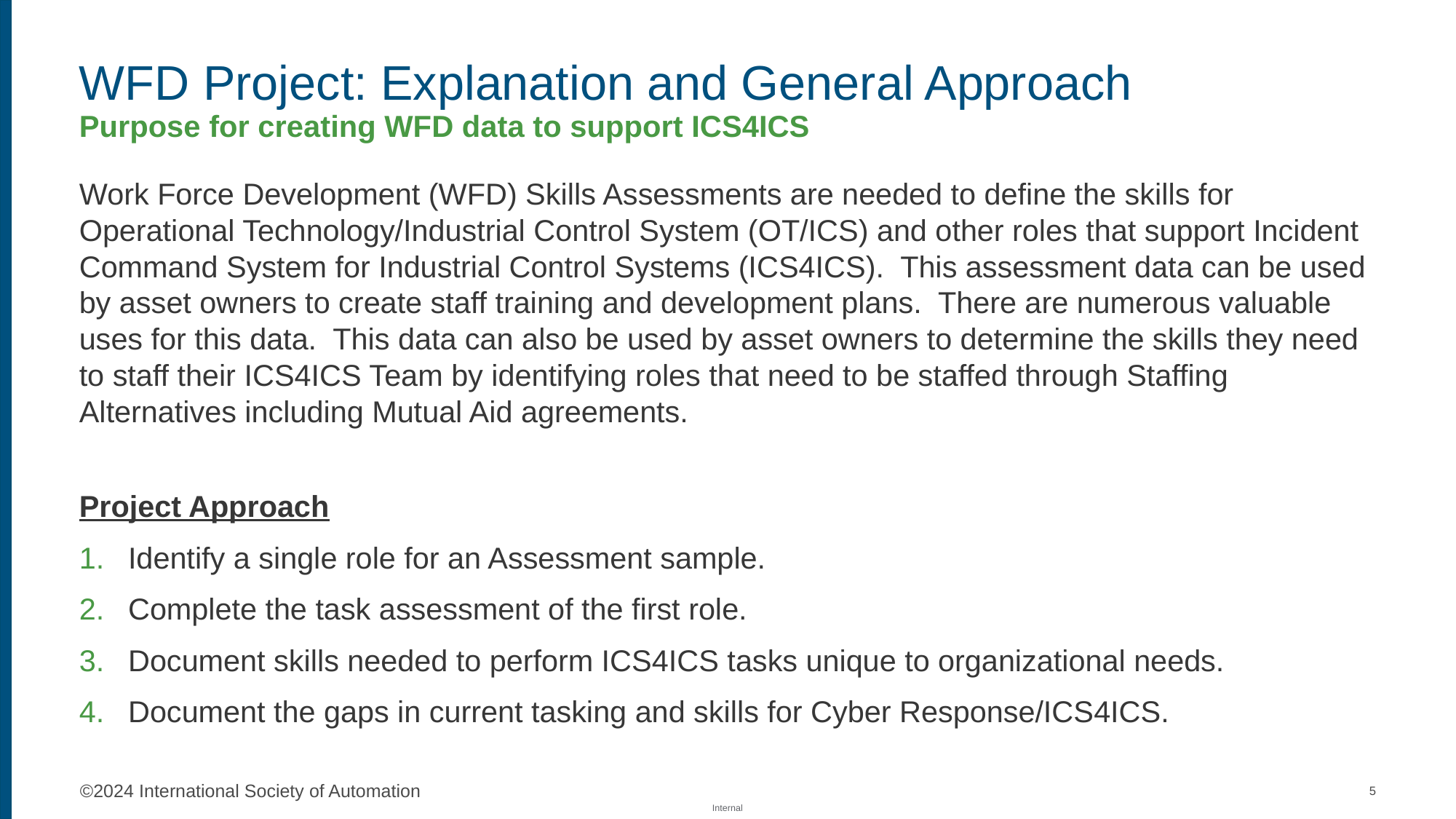

# WFD Project: Explanation and General Approach Purpose for creating WFD data to support ICS4ICS
Work Force Development (WFD) Skills Assessments are needed to define the skills for Operational Technology/Industrial Control System (OT/ICS) and other roles that support Incident Command System for Industrial Control Systems (ICS4ICS).  This assessment data can be used by asset owners to create staff training and development plans.  There are numerous valuable uses for this data.  This data can also be used by asset owners to determine the skills they need to staff their ICS4ICS Team by identifying roles that need to be staffed through Staffing Alternatives including Mutual Aid agreements.
Project Approach
Identify a single role for an Assessment sample.
Complete the task assessment of the first role.
Document skills needed to perform ICS4ICS tasks unique to organizational needs.
Document the gaps in current tasking and skills for Cyber Response/ICS4ICS.
5